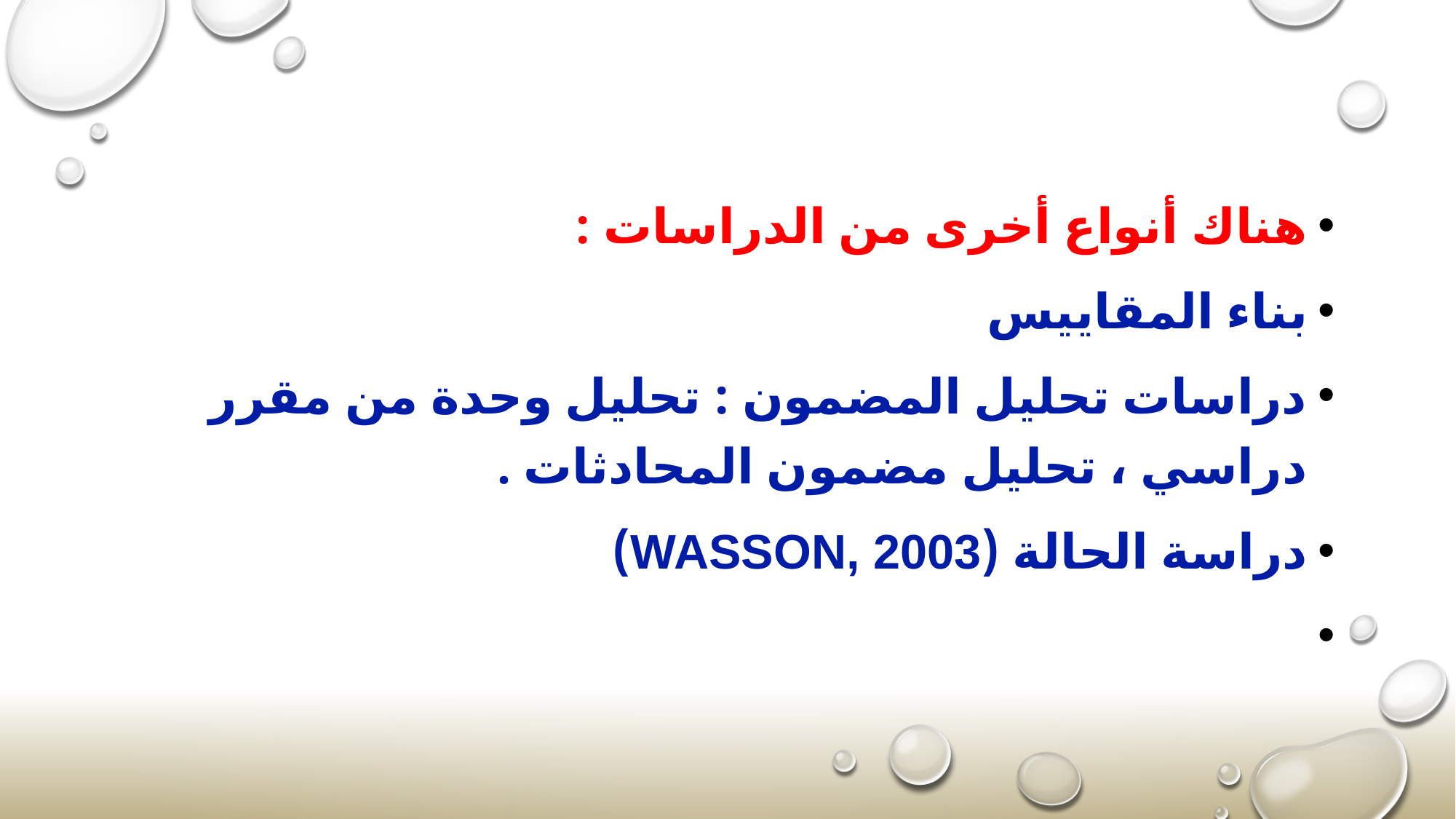

هناك أنواع أخرى من الدراسات :
بناء المقاييس
دراسات تحليل المضمون : تحليل وحدة من مقرر دراسي ، تحليل مضمون المحادثات .
دراسة الحالة (Wasson, 2003)